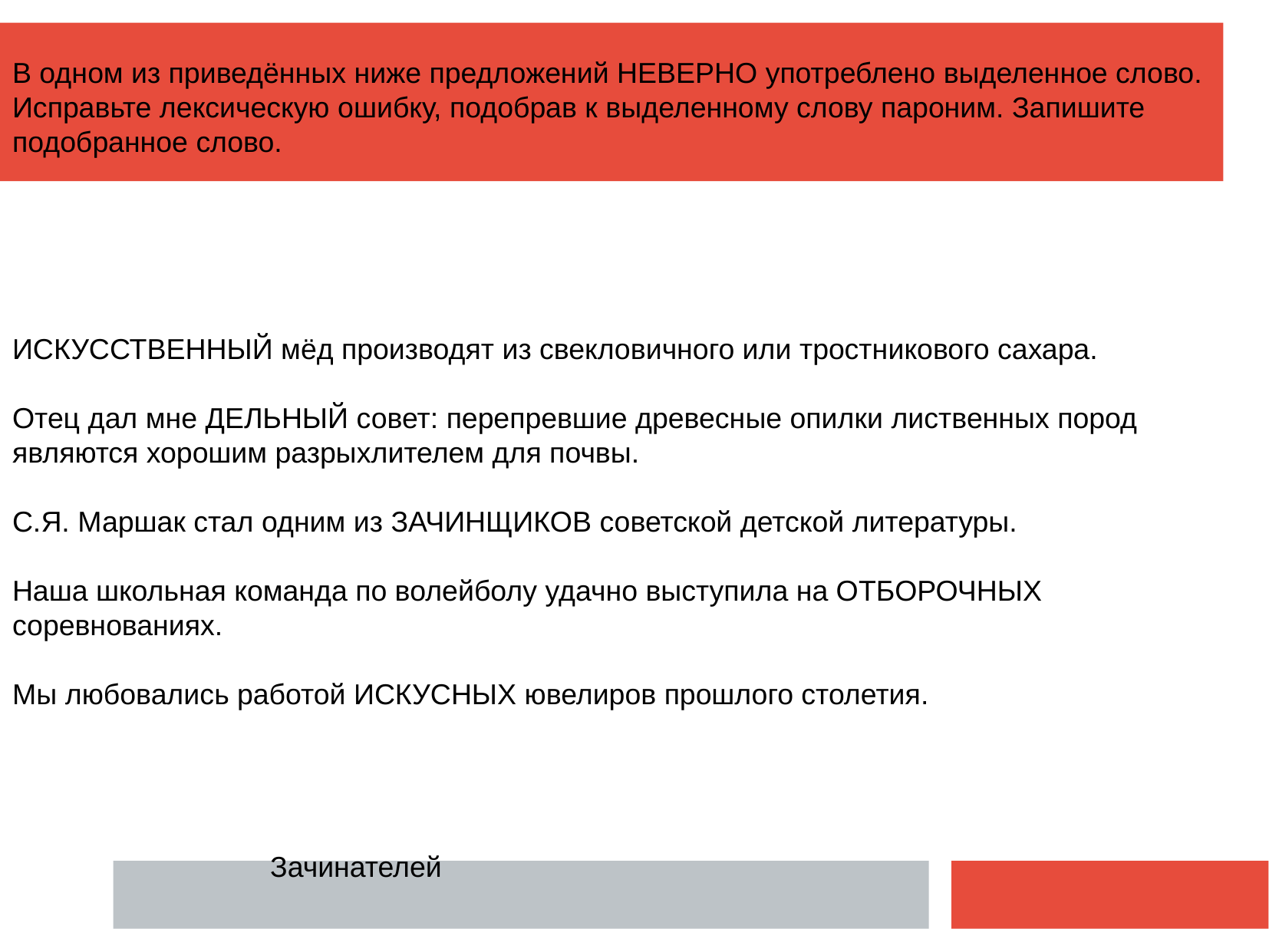

В одном из приведённых ниже предложений НЕВЕРНО употреблено выделенное слово. Исправьте лексическую ошибку, подобрав к выделенному слову пароним. Запишите подобранное слово.

ИСКУССТВЕННЫЙ мёд производят из свекловичного или тростникового сахара.

Отец дал мне ДЕЛЬНЫЙ совет: перепревшие древесные опилки лиственных пород являются хорошим разрыхлителем для почвы.

С.Я. Маршак стал одним из ЗАЧИНЩИКОВ советской детской литературы.

Наша школьная команда по волейболу удачно выступила на ОТБОРОЧНЫХ соревнованиях.

Мы любовались работой ИСКУСНЫХ ювелиров прошлого столетия.

                                Зачинателей